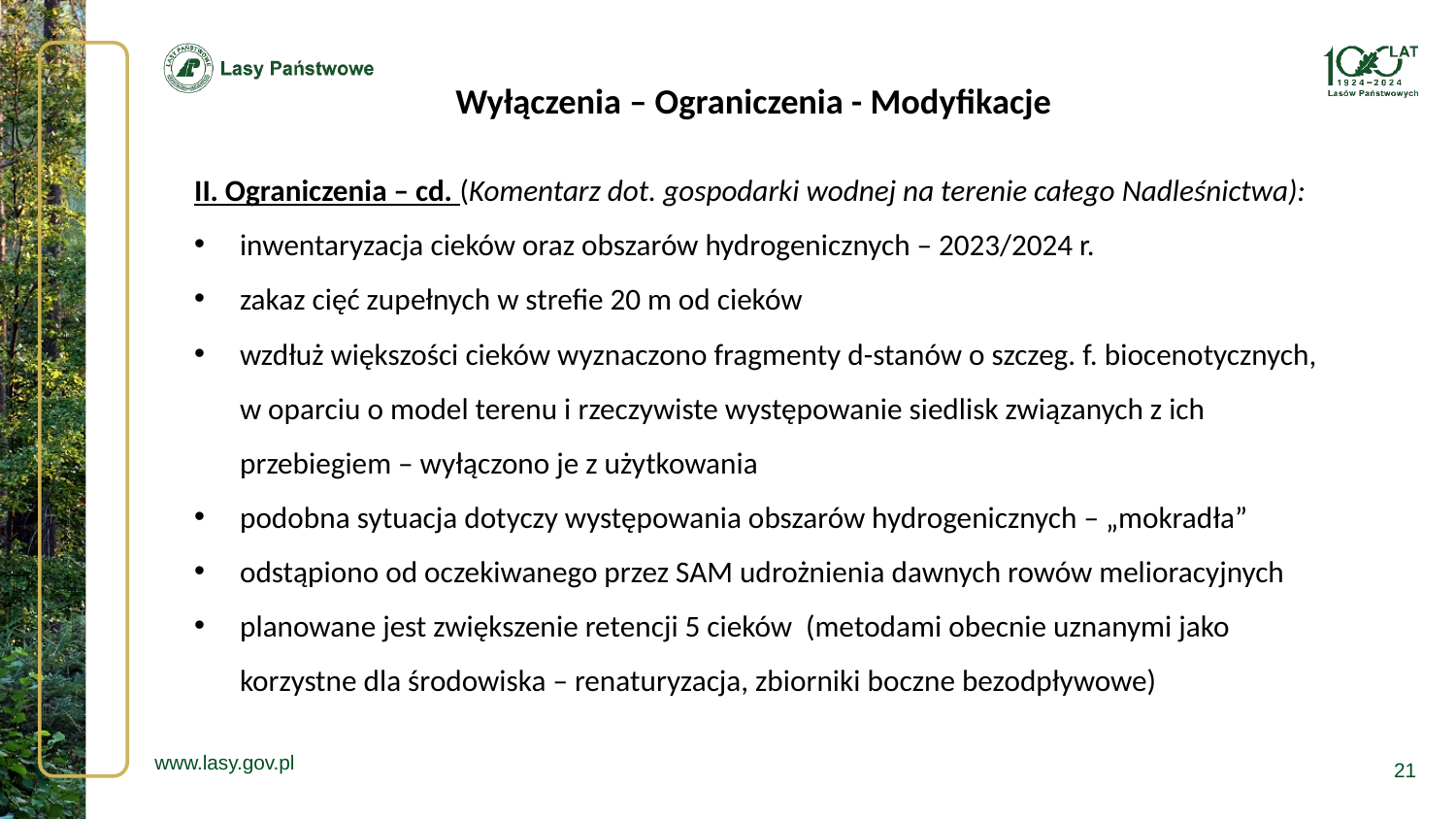

Wyłączenia – Ograniczenia - Modyfikacje
II. Ograniczenia – cd. (Komentarz dot. gospodarki wodnej na terenie całego Nadleśnictwa):
inwentaryzacja cieków oraz obszarów hydrogenicznych – 2023/2024 r.
zakaz cięć zupełnych w strefie 20 m od cieków
wzdłuż większości cieków wyznaczono fragmenty d-stanów o szczeg. f. biocenotycznych, w oparciu o model terenu i rzeczywiste występowanie siedlisk związanych z ich przebiegiem – wyłączono je z użytkowania
podobna sytuacja dotyczy występowania obszarów hydrogenicznych – „mokradła”
odstąpiono od oczekiwanego przez SAM udrożnienia dawnych rowów melioracyjnych
planowane jest zwiększenie retencji 5 cieków  (metodami obecnie uznanymi jako korzystne dla środowiska – renaturyzacja, zbiorniki boczne bezodpływowe)